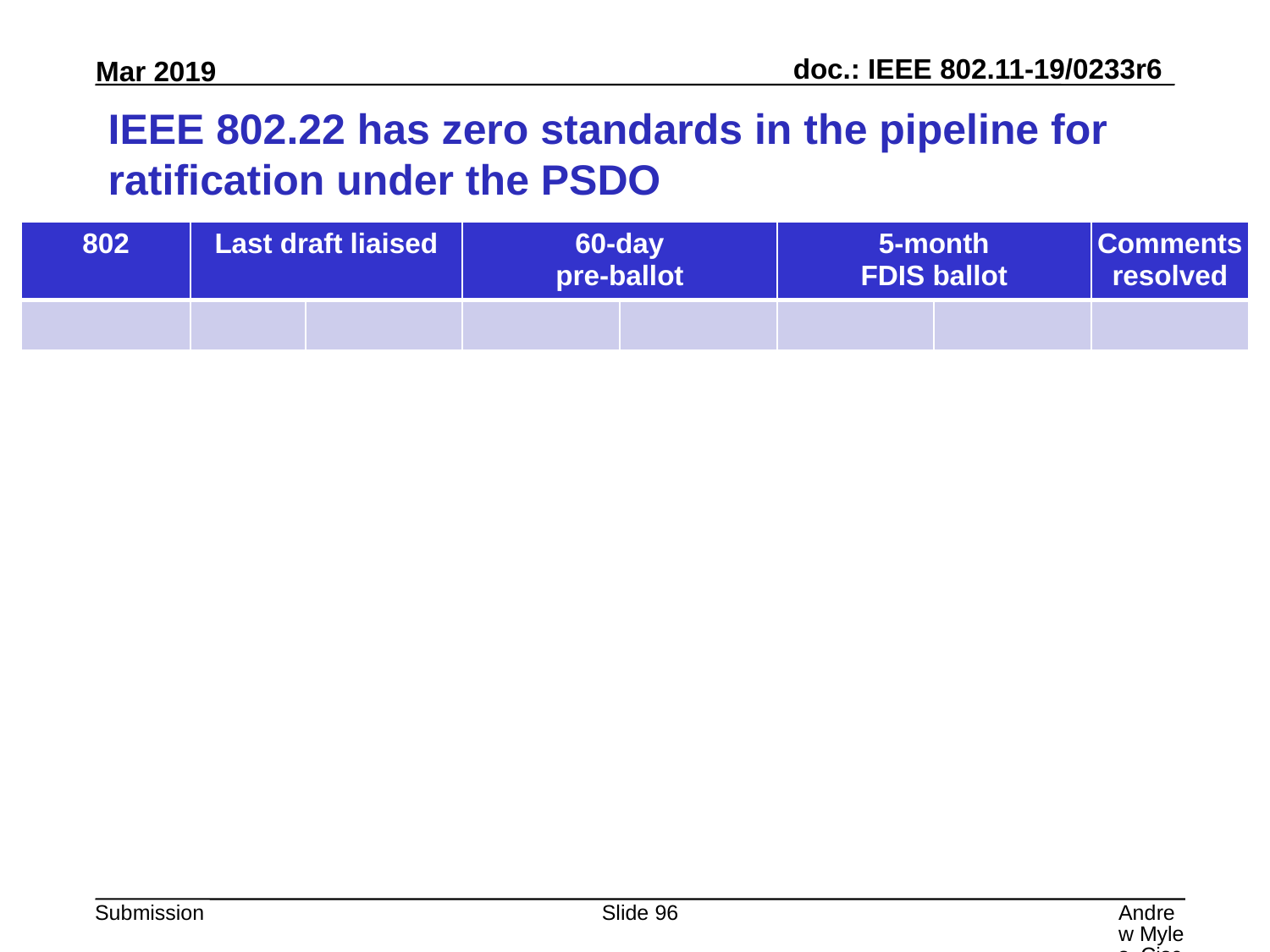

# IEEE 802.22 has zero standards in the pipeline for ratification under the PSDO
| 802 | Last draft liaised |  | 60-day pre-ballot |  | 5-month FDIS ballot |  | Comments resolved |
| --- | --- | --- | --- | --- | --- | --- | --- |
|  |  |  |  |  |  |  |  |
Slide 96
Andrew Myles, Cisco